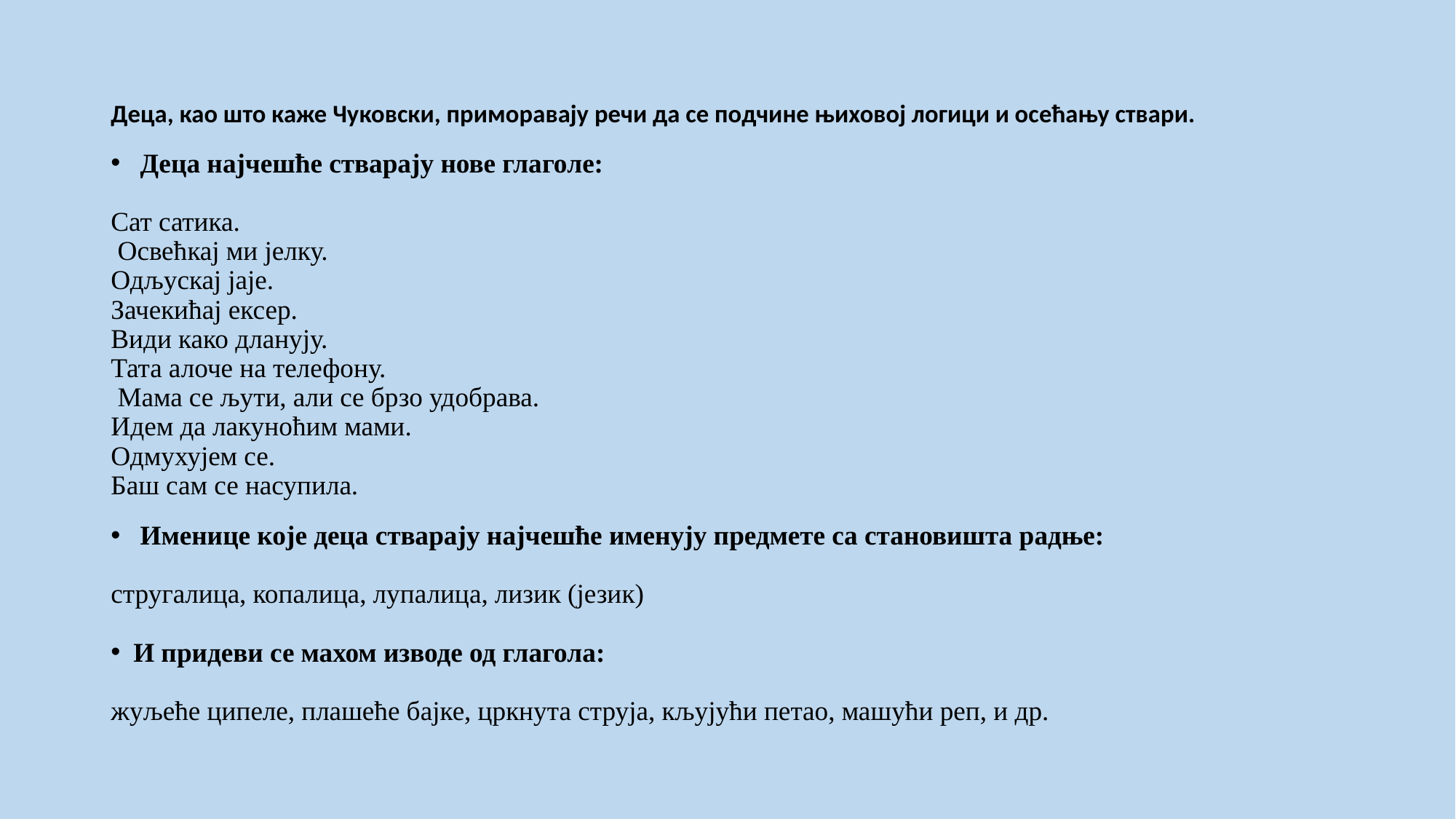

Деца, као што каже Чуковски, приморавају речи да се подчине њиховој логици и осећању ствари.

 Деца најчешће стварају нове глаголе:

Сат сатика.
 Освећкај ми јелку.
Одљускај јаје.
Зачекићај ексер.
Види како дланују.
Тата алоче на телефону.
 Мама се љути, али се брзо удобрава.
Идем да лакуноћим мами.
Одмухујем се.
Баш сам се насупила.

 Именице које деца стварају најчешће именују предмете са становишта радње:

стругалица, копалица, лупалица, лизик (језик)

И придеви се махом изводе од глагола:

жуљеће ципеле, плашеће бајке, цркнута струја, кљујући петао, машући реп, и др.